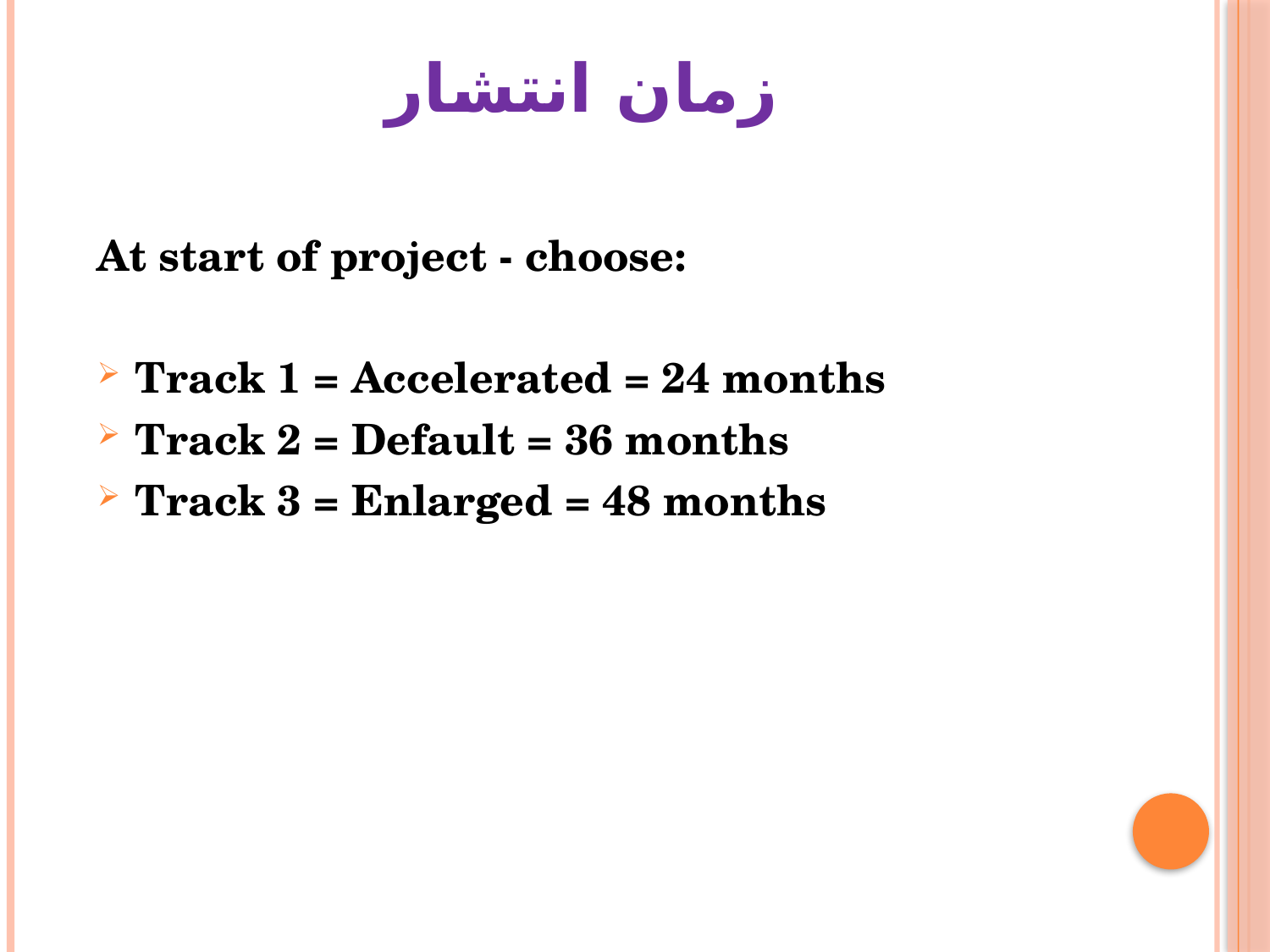

# زمان انتشار
At start of project - choose:

Track 1 = Accelerated = 24 months
Track 2 = Default = 36 months
Track 3 = Enlarged = 48 months